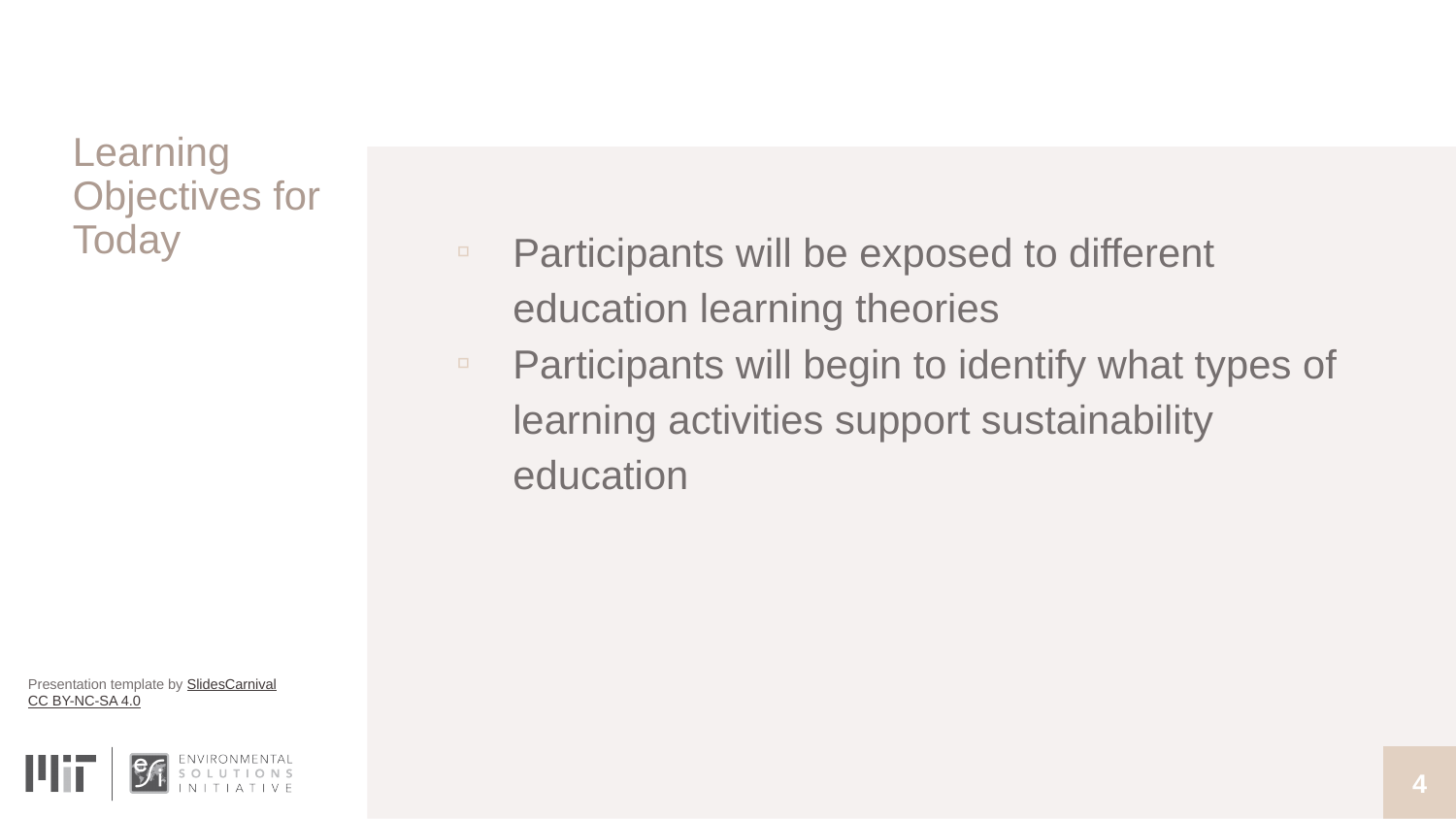

# Learning Objectives for Today
Participants will be exposed to different education learning theories
Participants will begin to identify what types of learning activities support sustainability education
4